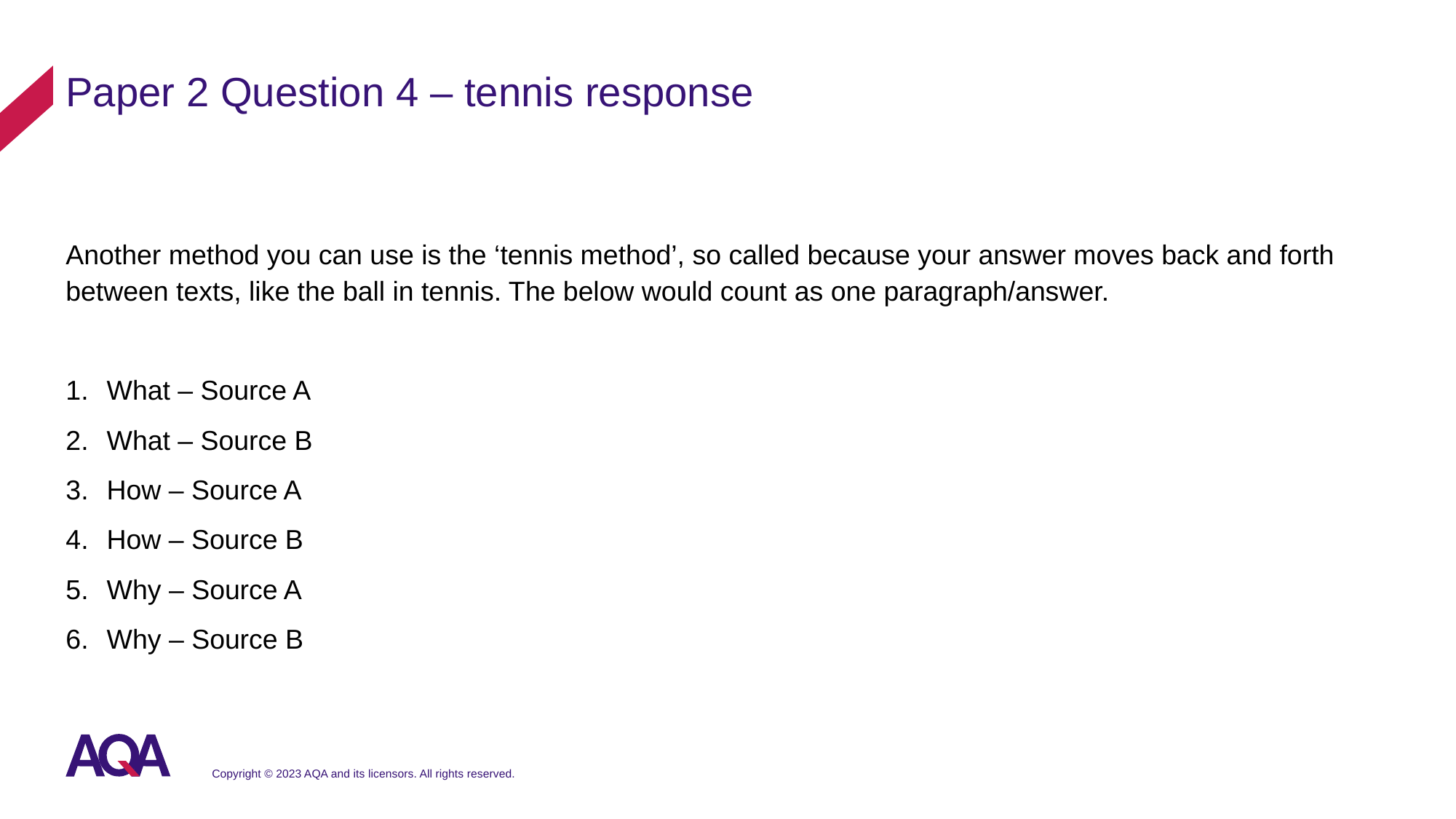

# Paper 2 Question 4 – tennis response
Another method you can use is the ‘tennis method’, so called because your answer moves back and forth between texts, like the ball in tennis. The below would count as one paragraph/answer.

What – Source A
What – Source B
How – Source A
How – Source B
Why – Source A
Why – Source B
Copyright © 2023 AQA and its licensors. All rights reserved.